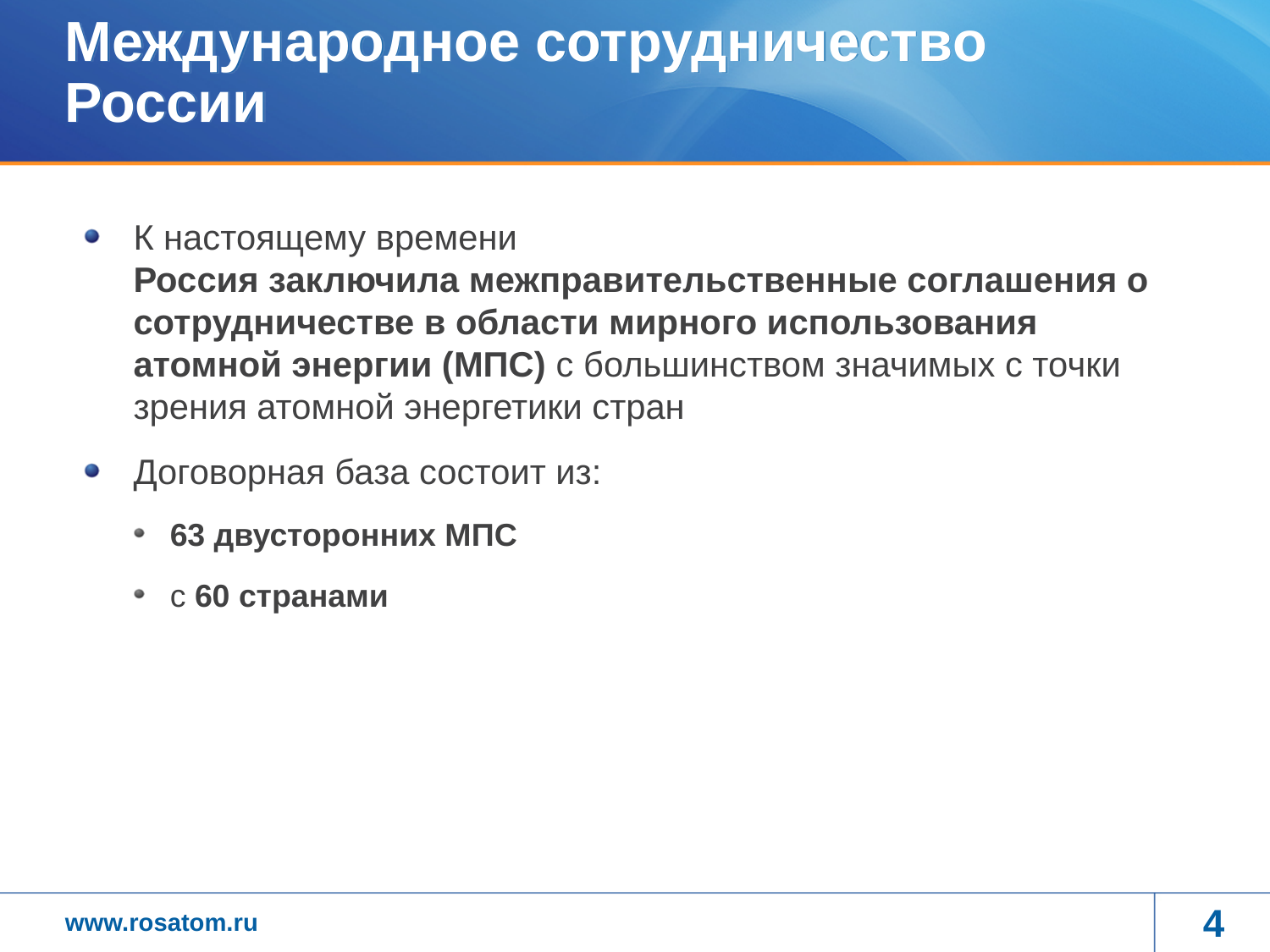

# Международное сотрудничество России
К настоящему времени
Россия заключила межправительственные соглашения о сотрудничестве в области мирного использования атомной энергии (МПС) с большинством значимых с точки зрения атомной энергетики стран
Договорная база состоит из:
63 двусторонних МПС
с 60 странами

4